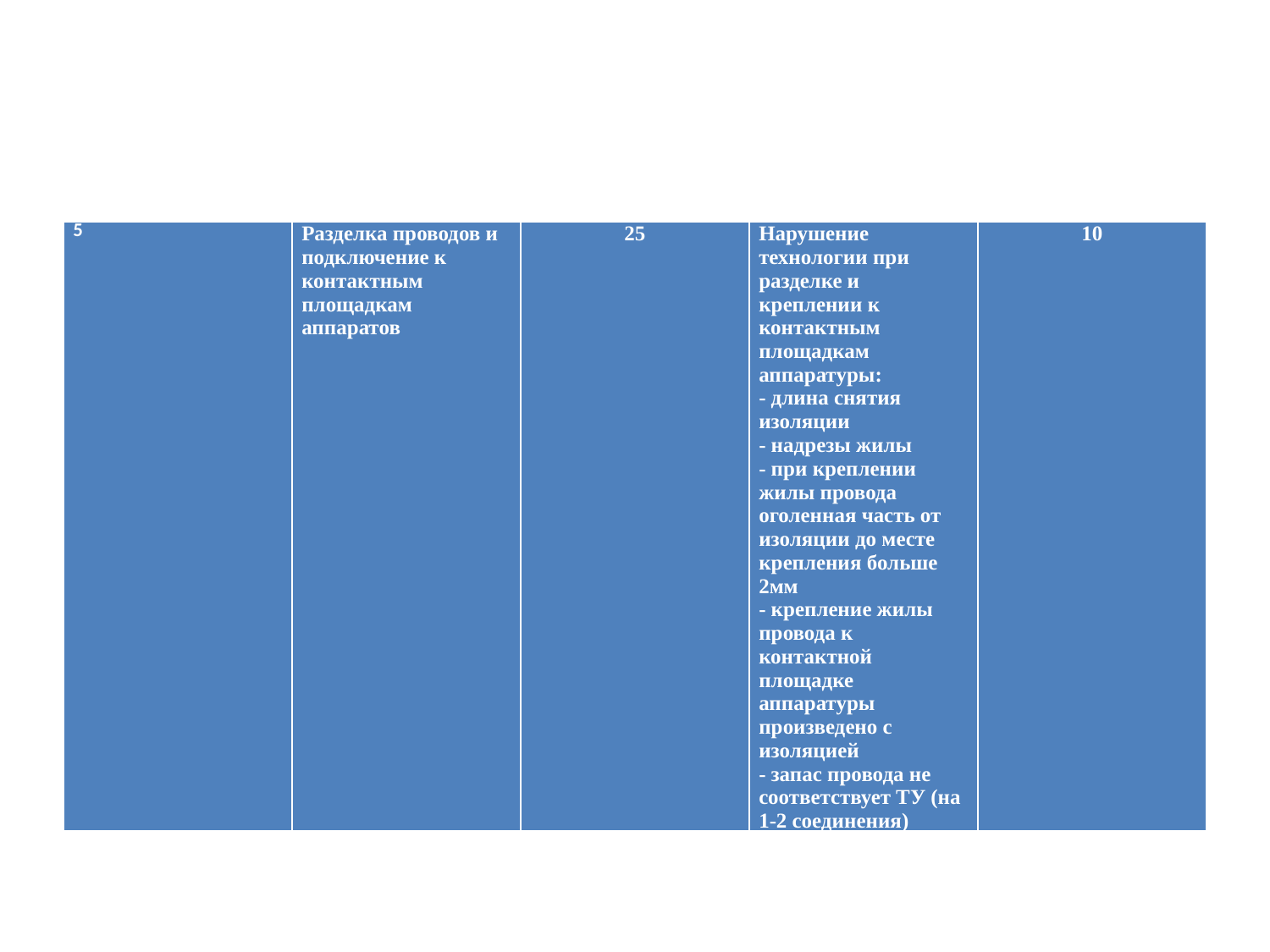

#
| 5 | Разделка проводов и подключение к контактным площадкам аппаратов | 25 | Нарушение технологии при разделке и креплении к контактным площадкам аппаратуры: - длина снятия изоляции - надрезы жилы - при креплении жилы провода оголенная часть от изоляции до месте крепления больше 2мм - крепление жилы провода к контактной площадке аппаратуры произведено с изоляцией - запас провода не соответствует ТУ (на 1-2 соединения) | 10 |
| --- | --- | --- | --- | --- |